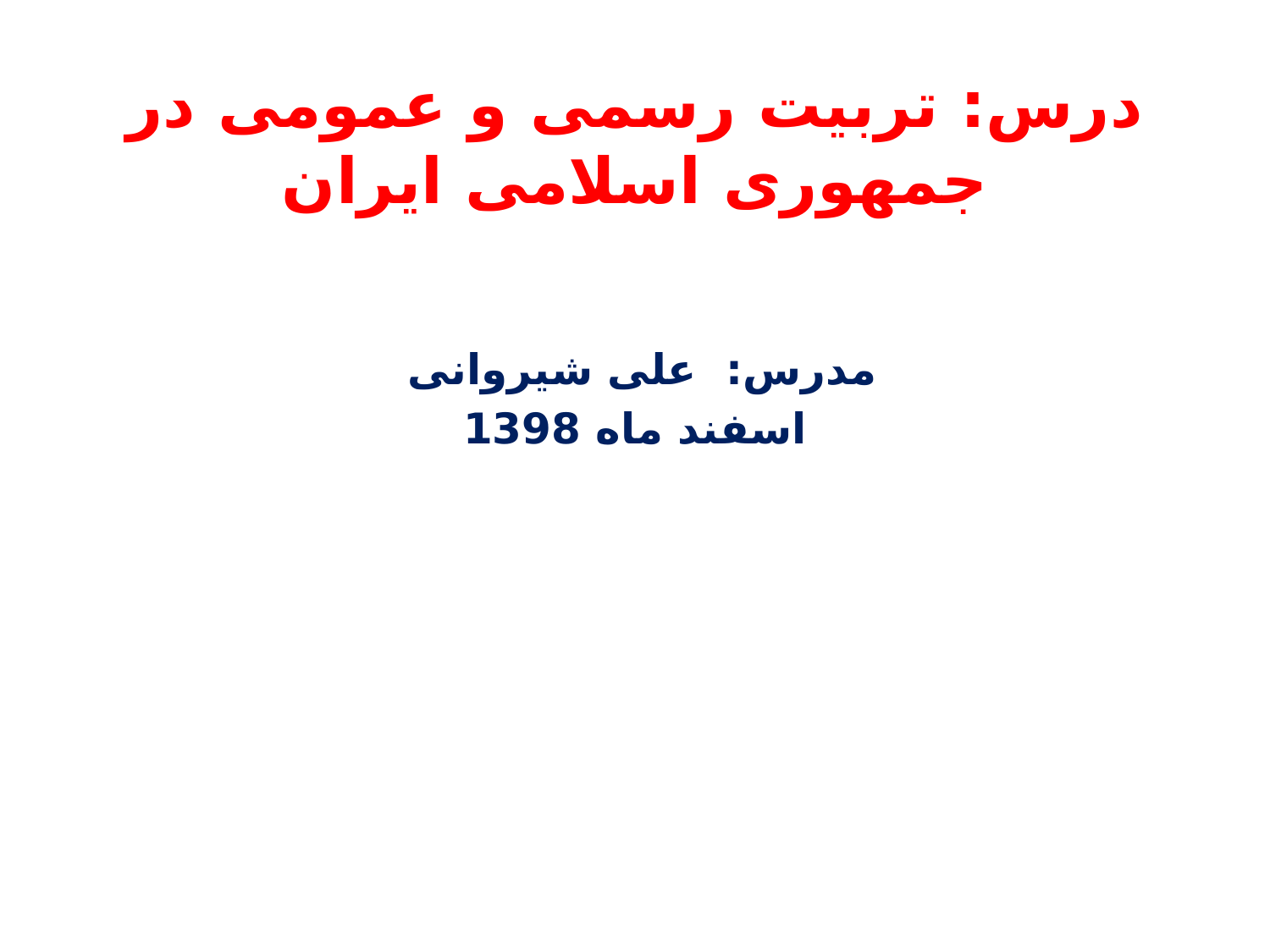

# درس: تربیت رسمی و عمومی در جمهوری اسلامی ایران
مدرس:  علی شیروانی
اسفند ماه 1398